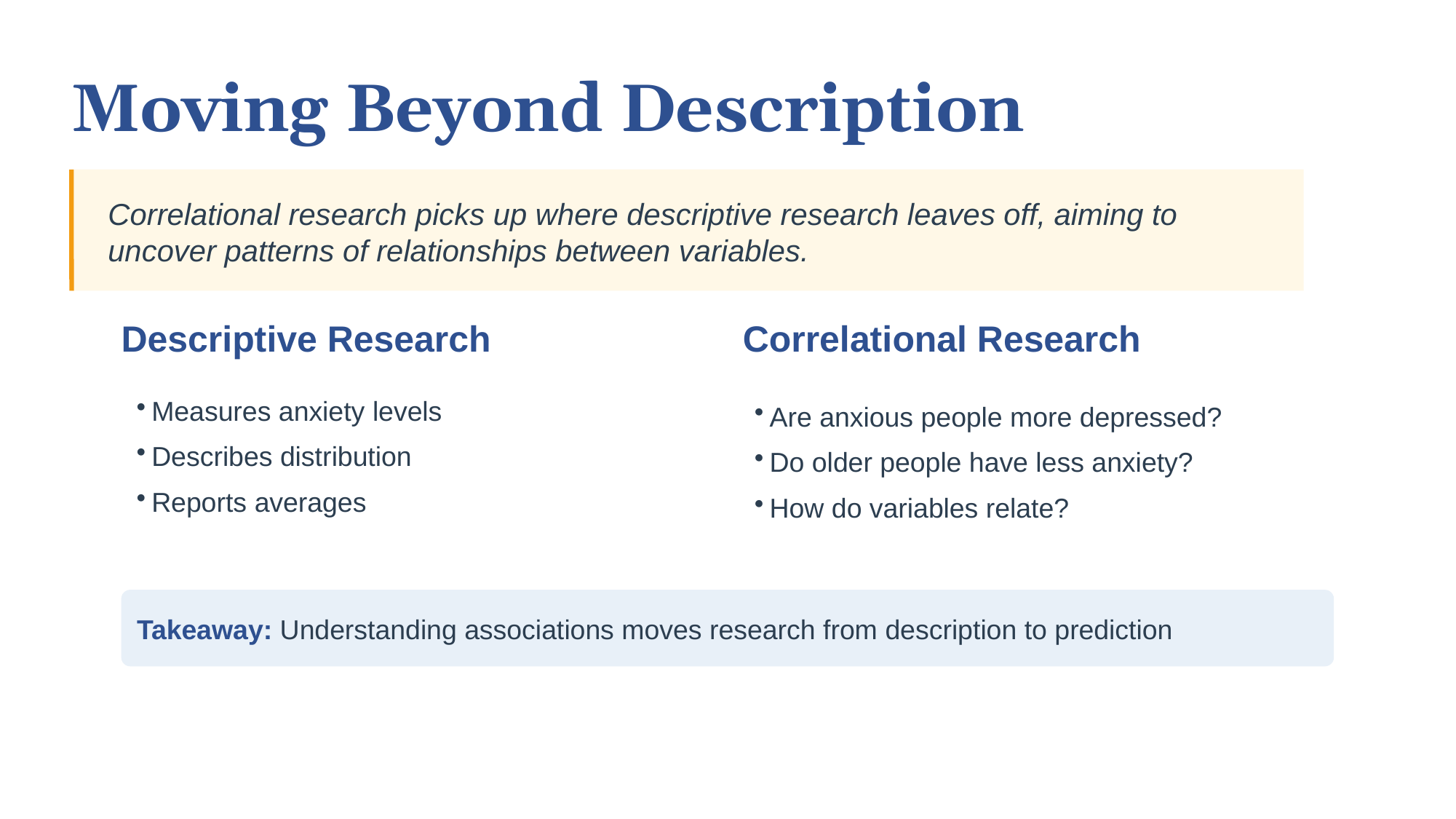

Moving Beyond Description

Correlational research picks up where descriptive research leaves off, aiming to uncover patterns of relationships between variables.
Descriptive Research
Correlational Research
Measures anxiety levels
Describes distribution
Reports averages
Are anxious people more depressed?
Do older people have less anxiety?
How do variables relate?

Takeaway: Understanding associations moves research from description to prediction